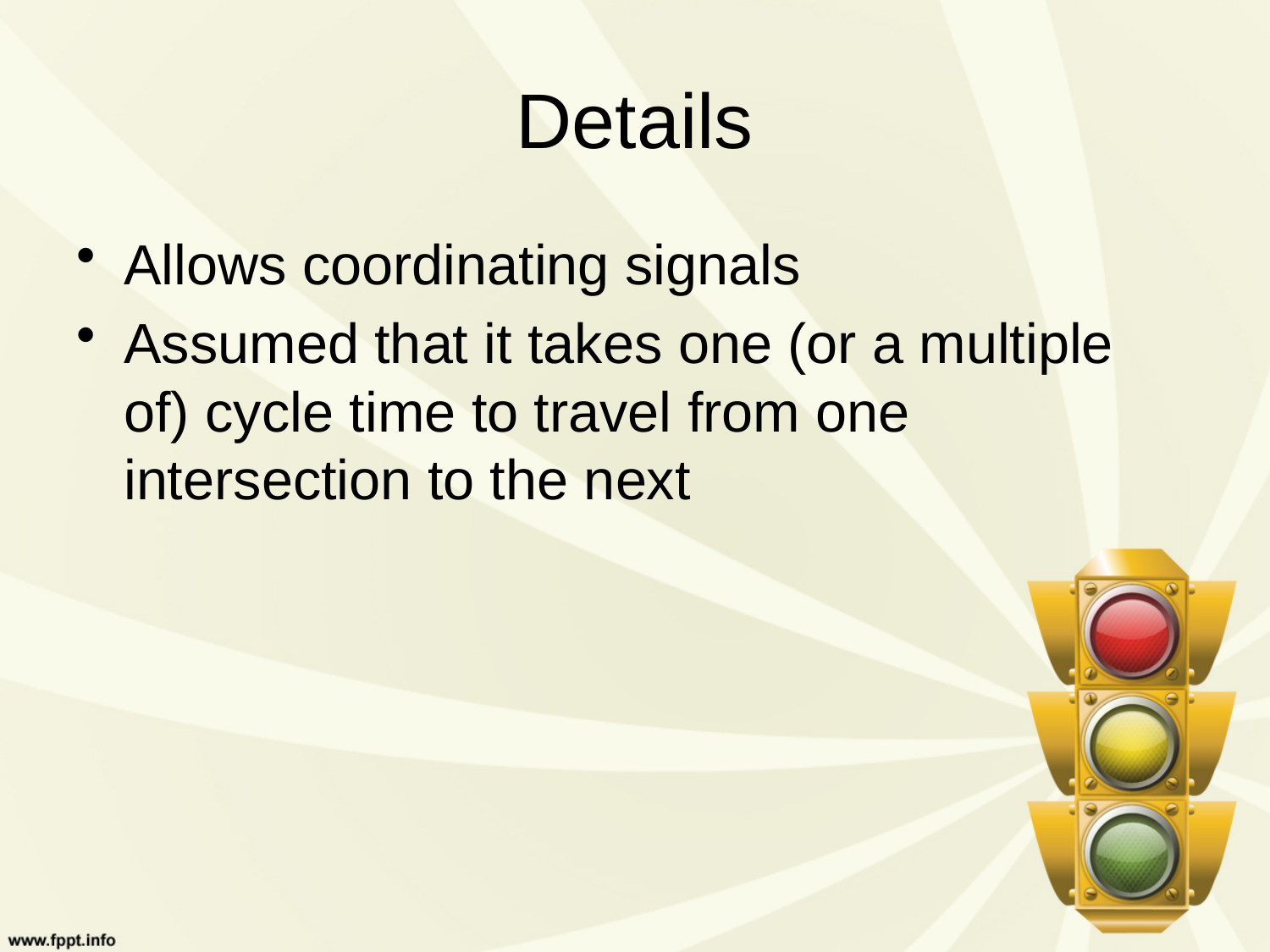

# Details
Allows coordinating signals
Assumed that it takes one (or a multiple of) cycle time to travel from one intersection to the next